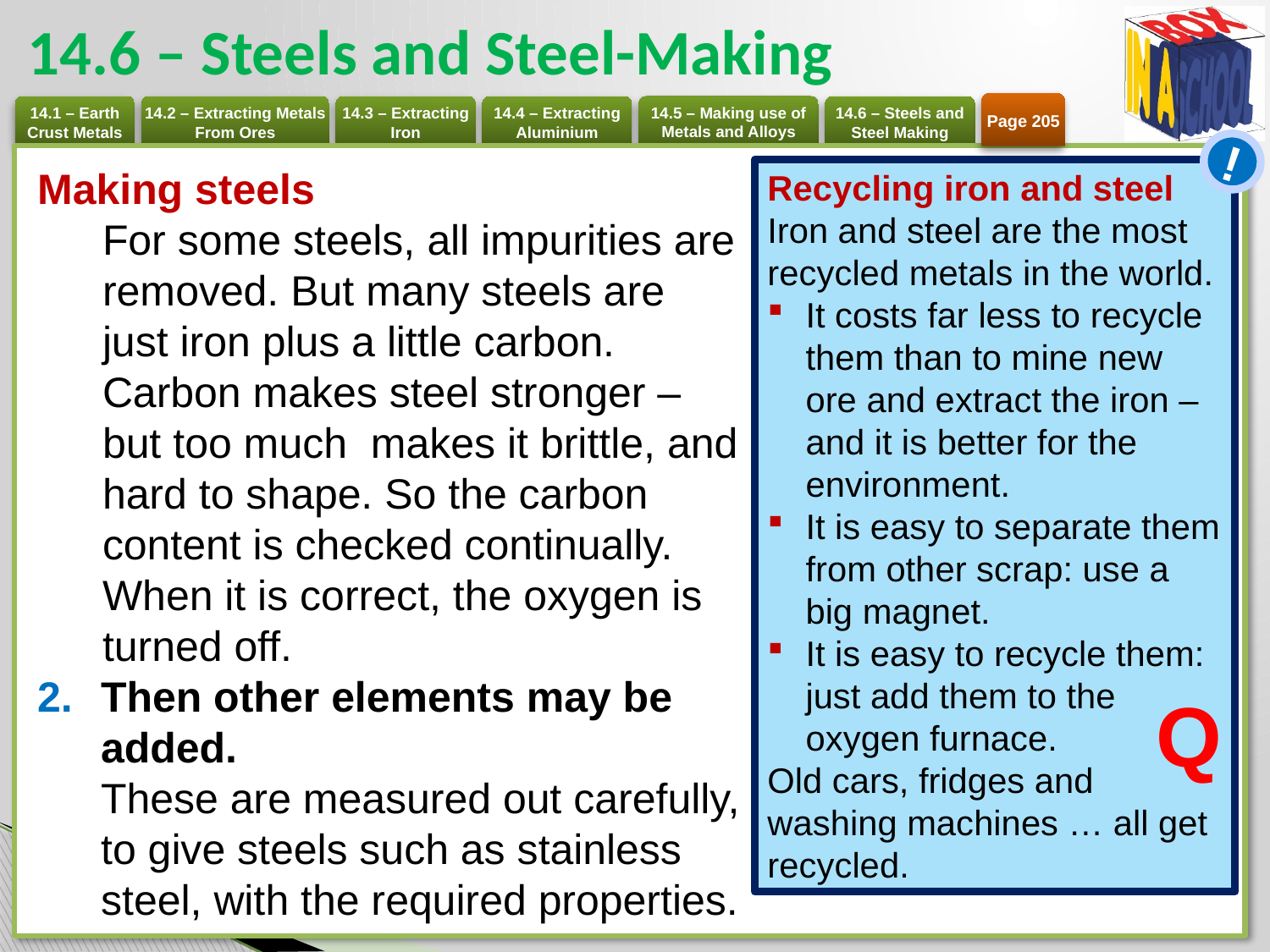

# 14.6 – Steels and Steel-Making
Page 205
!
Making steels
For some steels, all impurities are removed. But many steels are just iron plus a little carbon. Carbon makes steel stronger – but too much  makes it brittle, and hard to shape. So the carbon content is checked continually. When it is correct, the oxygen is turned off.
Then other elements may be added.
These are measured out carefully, to give steels such as stainless steel, with the required properties.
Recycling iron and steel
Iron and steel are the most recycled metals in the world.
It costs far less to recycle them than to mine new ore and extract the iron – and it is better for the environment.
It is easy to separate them from other scrap: use a big magnet.
It is easy to recycle them: just add them to the oxygen furnace.
Old cars, fridges and washing machines … all get recycled.
Q